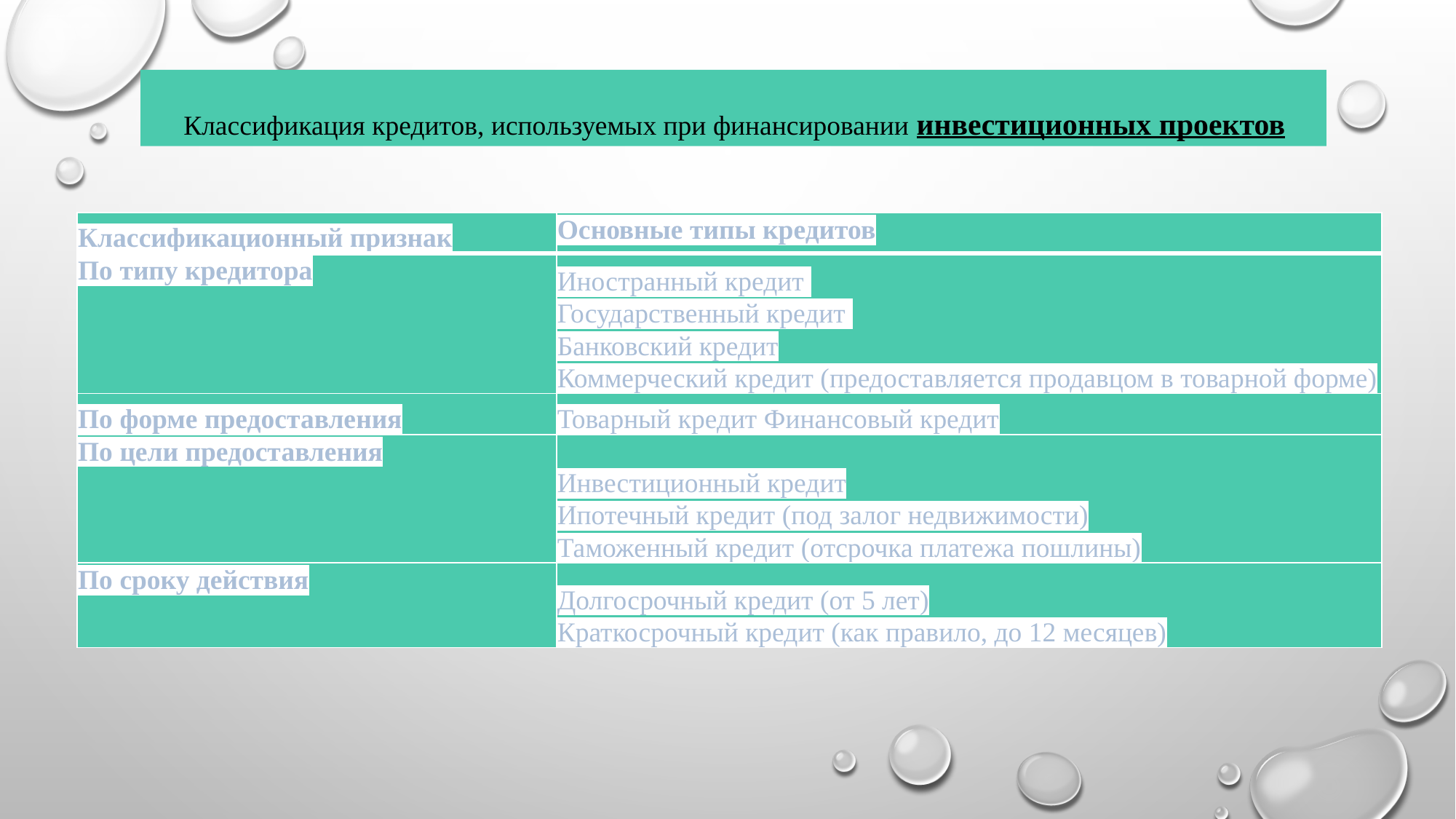

Классификация кредитов, используемых при финансировании инвестиционных проектов
| Классификационный признак | Основные типы кредитов |
| --- | --- |
| По типу кредитора | Иностранный кредит Государственный кредит Банковский кредит Коммерческий кредит (предоставляется продавцом в товарной форме) |
| По форме предоставления | Товарный кредит Финансовый кредит |
| По цели предоставления | Инвестиционный кредит Ипотечный кредит (под залог недвижимости) Таможенный кредит (отсрочка платежа пошлины) |
| По сроку действия | Долгосрочный кредит (от 5 лет) Краткосрочный кредит (как правило, до 12 месяцев) |